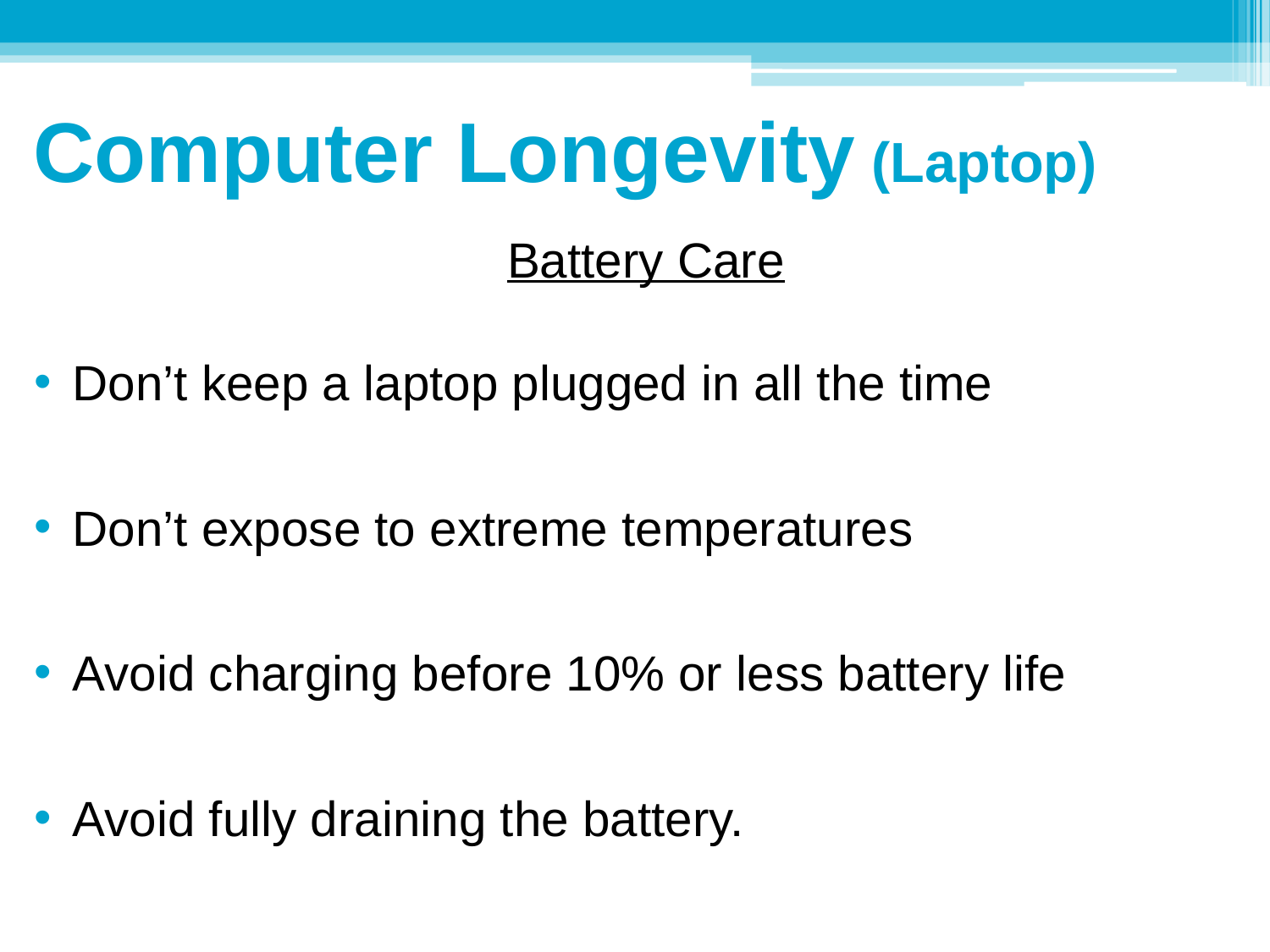

# Computer Longevity (Laptop)
Battery Care

Don’t keep a laptop plugged in all the time

Don’t expose to extreme temperatures

Avoid charging before 10% or less battery life

Avoid fully draining the battery.